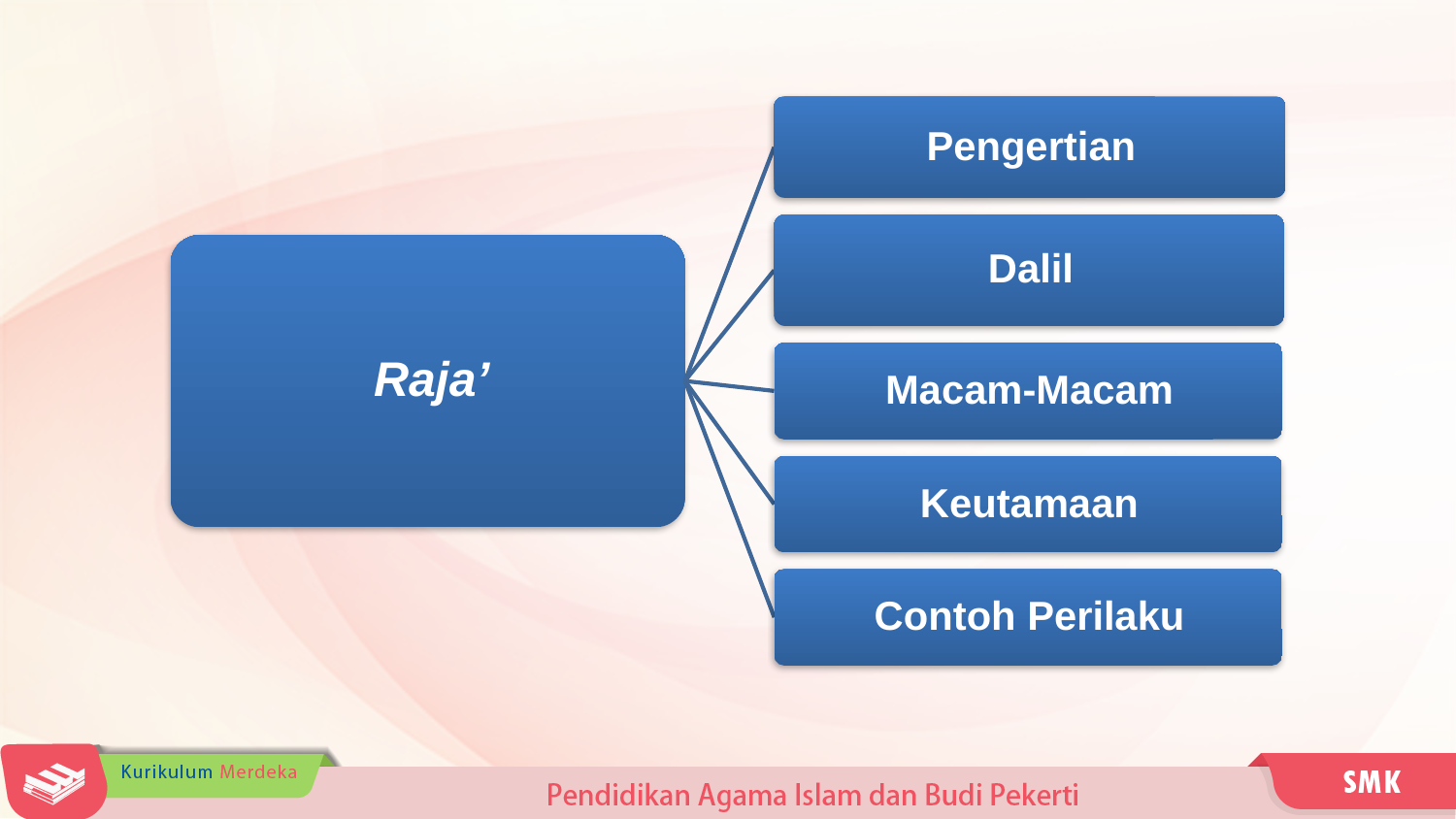

Raja’

Pengertian

Dalil

Macam-Macam

Keutamaan

Contoh Perilaku